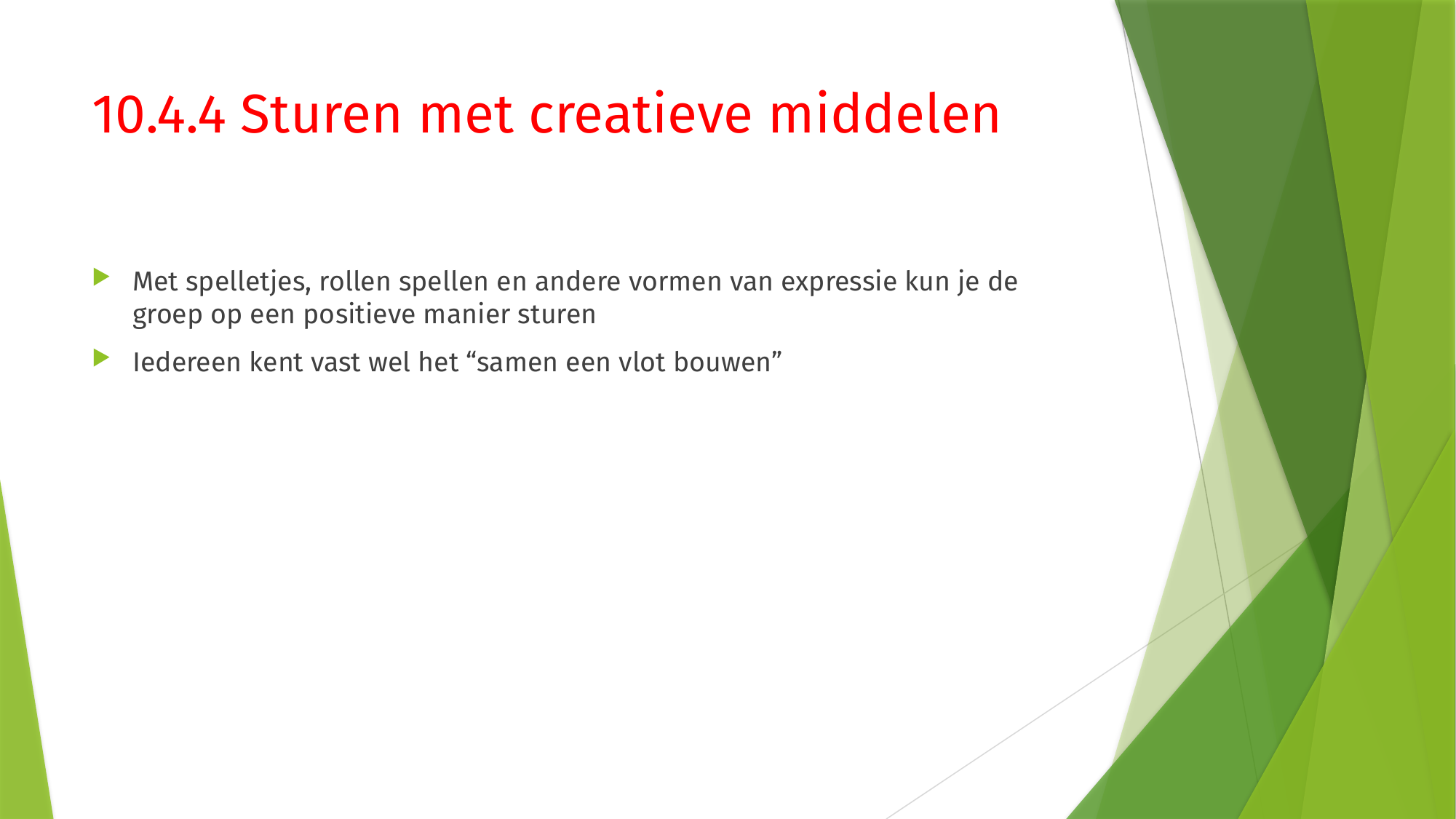

# 10.4.4 Sturen met creatieve middelen
Met spelletjes, rollen spellen en andere vormen van expressie kun je de groep op een positieve manier sturen
Iedereen kent vast wel het “samen een vlot bouwen”